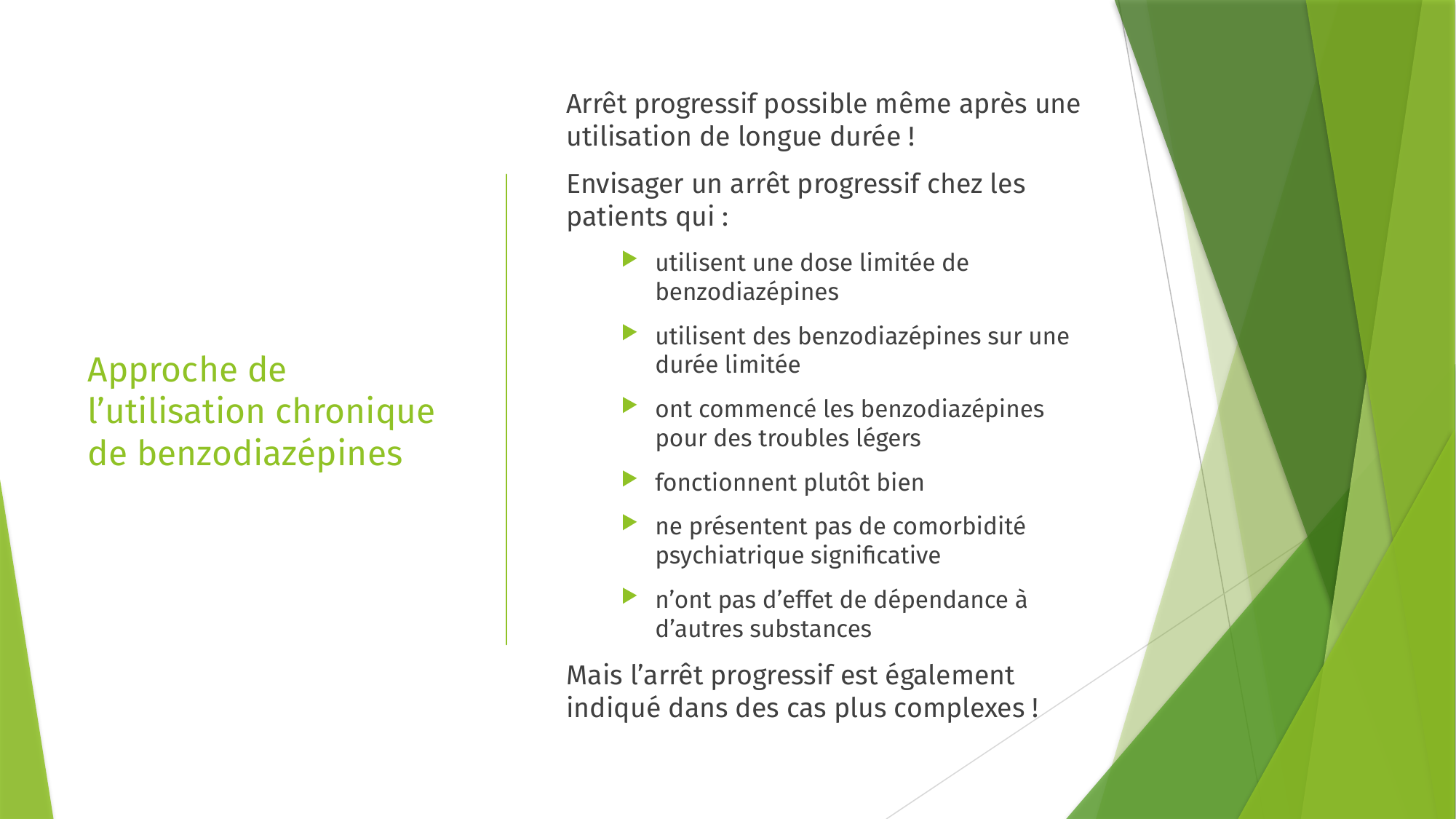

Arrêt progressif possible même après une utilisation de longue durée !
Envisager un arrêt progressif chez les patients qui :
utilisent une dose limitée de benzodiazépines
utilisent des benzodiazépines sur une durée limitée
ont commencé les benzodiazépines pour des troubles légers
fonctionnent plutôt bien
ne présentent pas de comorbidité psychiatrique significative
n’ont pas d’effet de dépendance à d’autres substances
Mais l’arrêt progressif est également indiqué dans des cas plus complexes !

# Approche de l’utilisation chronique de benzodiazépines